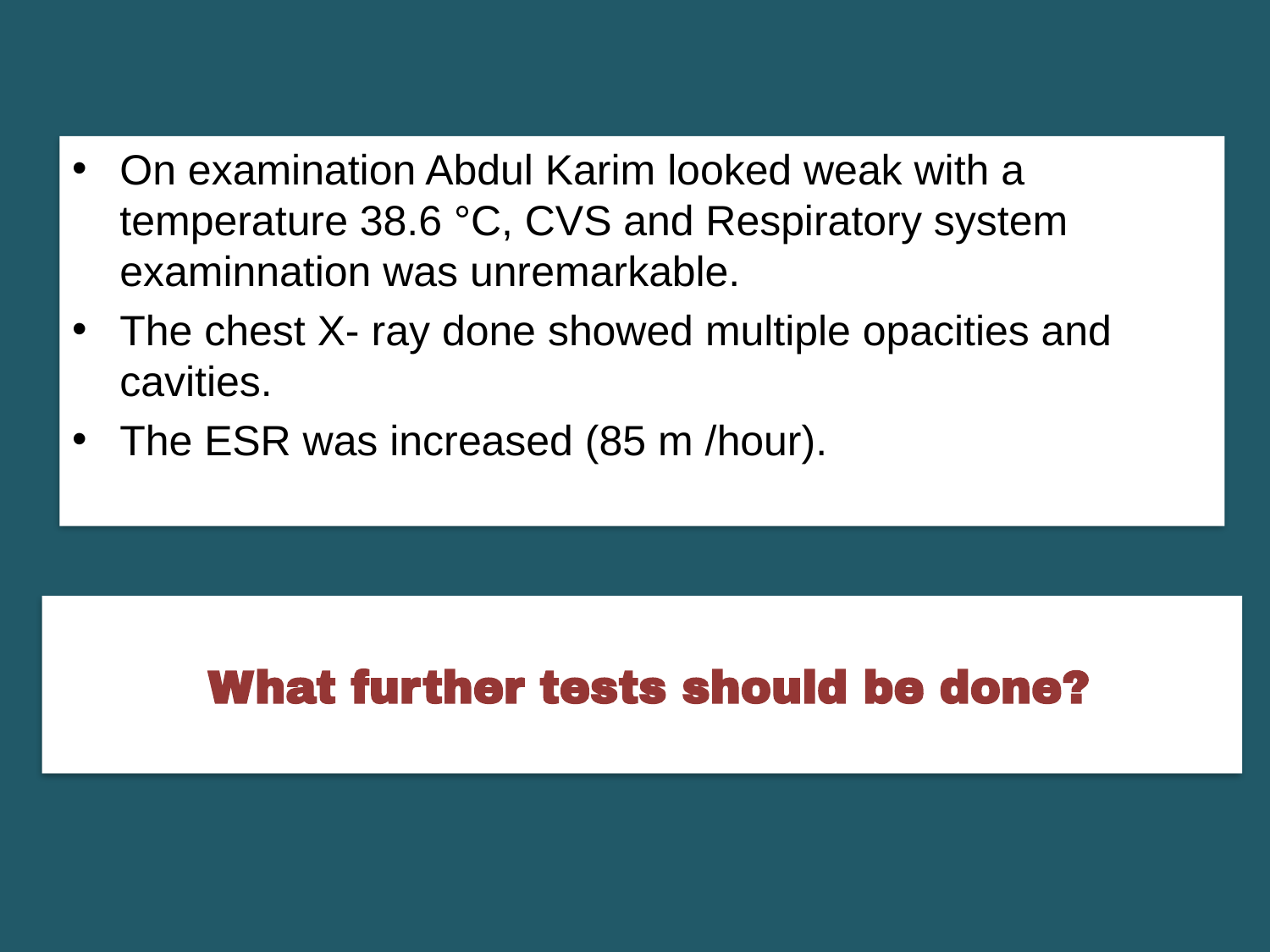

On examination Abdul Karim looked weak with a temperature 38.6 °C, CVS and Respiratory system examinnation was unremarkable.
The chest X- ray done showed multiple opacities and cavities.
The ESR was increased (85 m /hour).

 What further tests should be done?